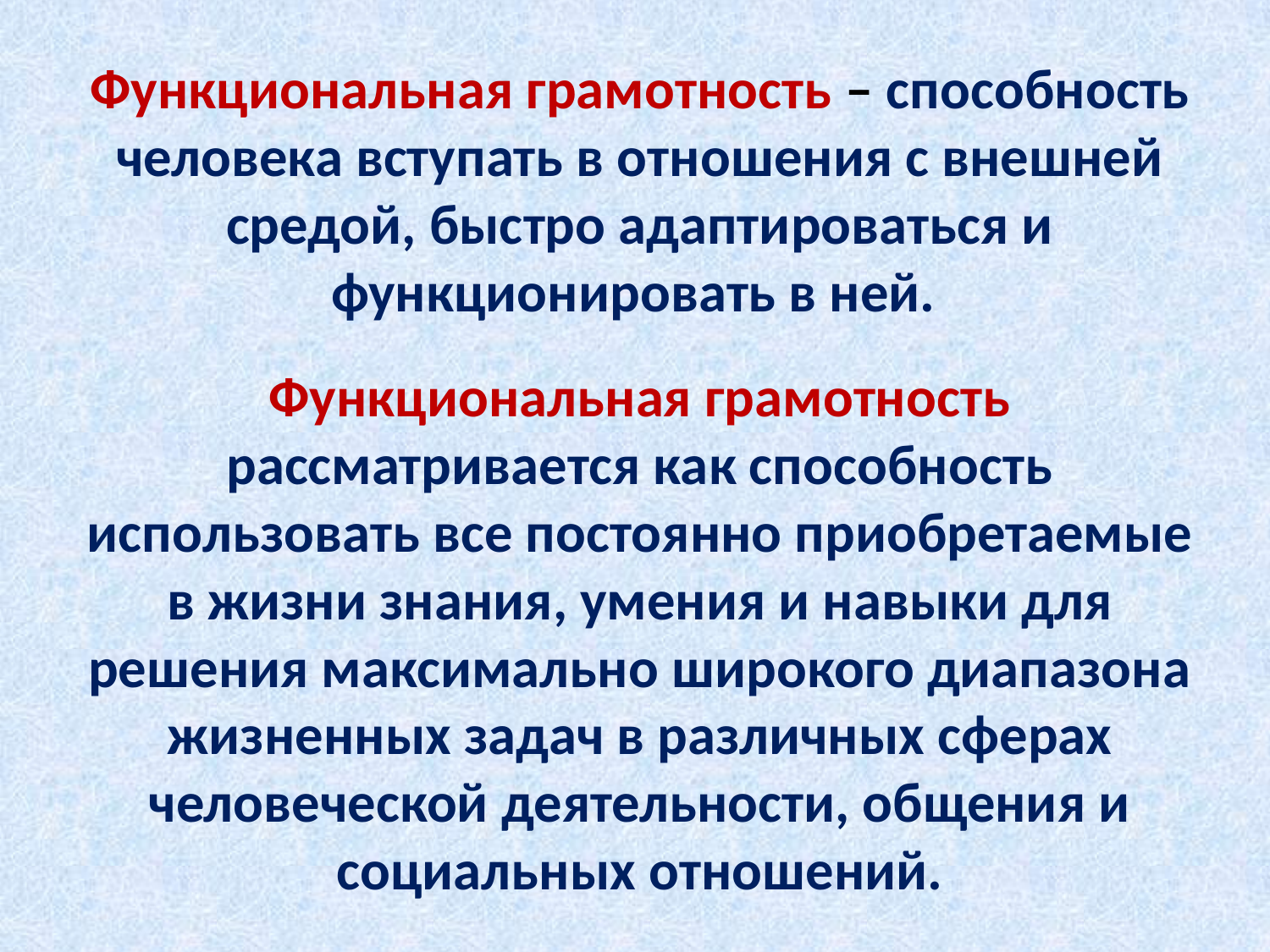

Функциональная грамотность – способность человека вступать в отношения с внешней средой, быстро адаптироваться и функционировать в ней.

Функциональная грамотность рассматривается как способность использовать все постоянно приобретаемые в жизни знания, умения и навыки для решения максимально широкого диапазона жизненных задач в различных сферах человеческой деятельности, общения и социальных отношений.